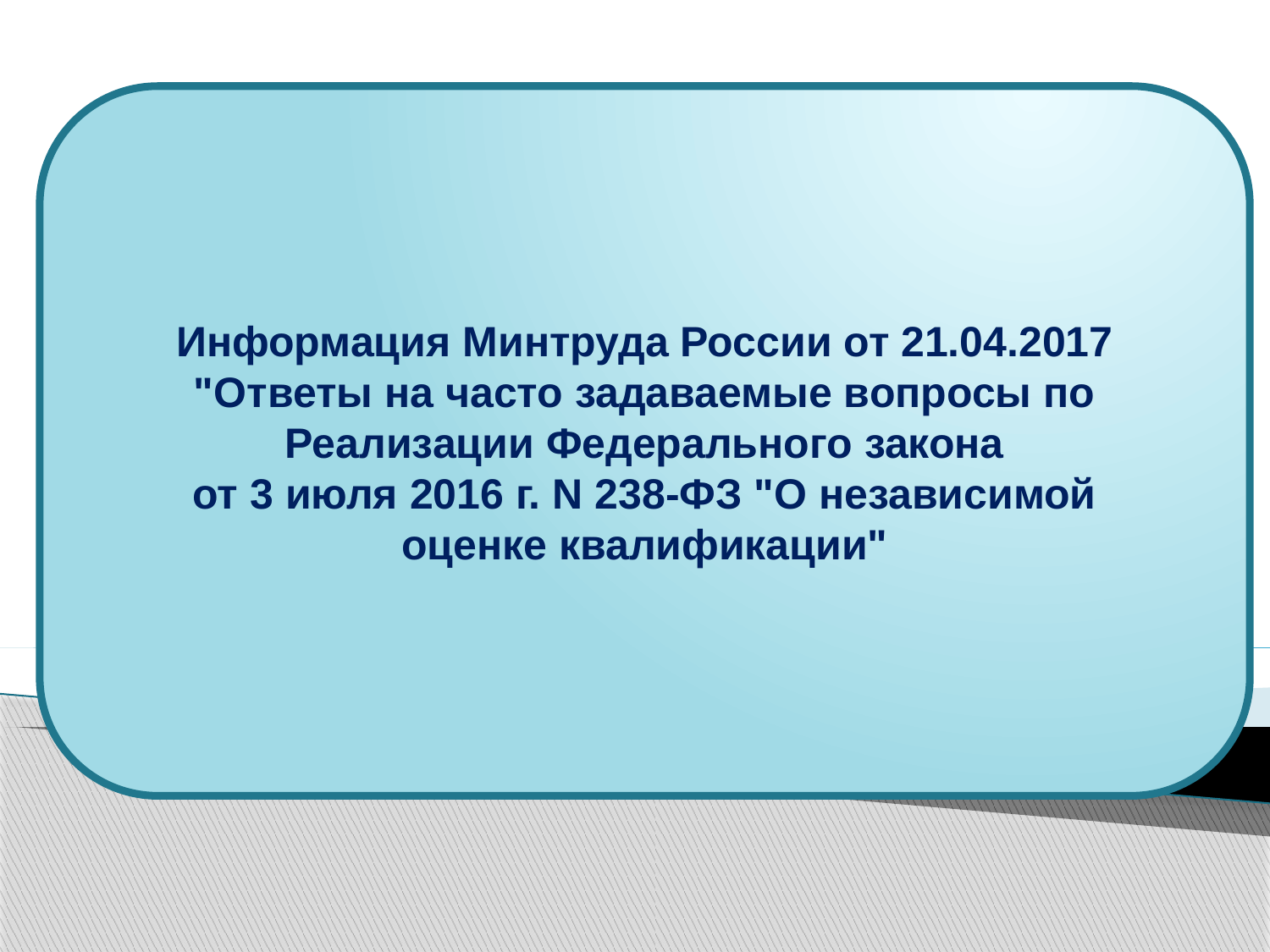

Информация Минтруда России от 21.04.2017 "Ответы на часто задаваемые вопросы по
Реализации Федерального закона
от 3 июля 2016 г. N 238-ФЗ "О независимой
оценке квалификации"